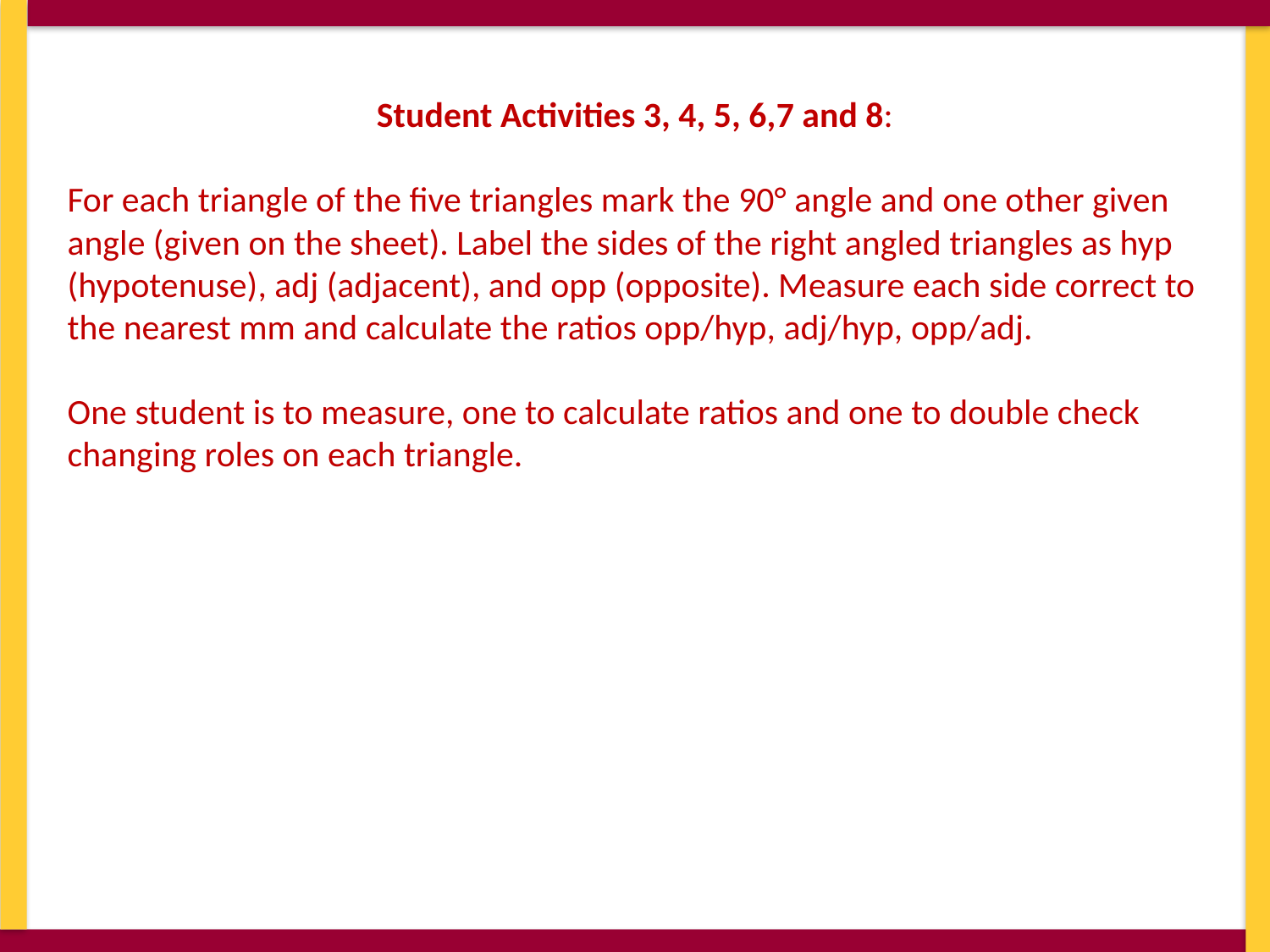

Student Activities 3, 4, 5, 6,7 and 8:

For each triangle of the five triangles mark the 90° angle and one other given angle (given on the sheet). Label the sides of the right angled triangles as hyp (hypotenuse), adj (adjacent), and opp (opposite). Measure each side correct to the nearest mm and calculate the ratios opp/hyp, adj/hyp, opp/adj.

One student is to measure, one to calculate ratios and one to double check changing roles on each triangle.